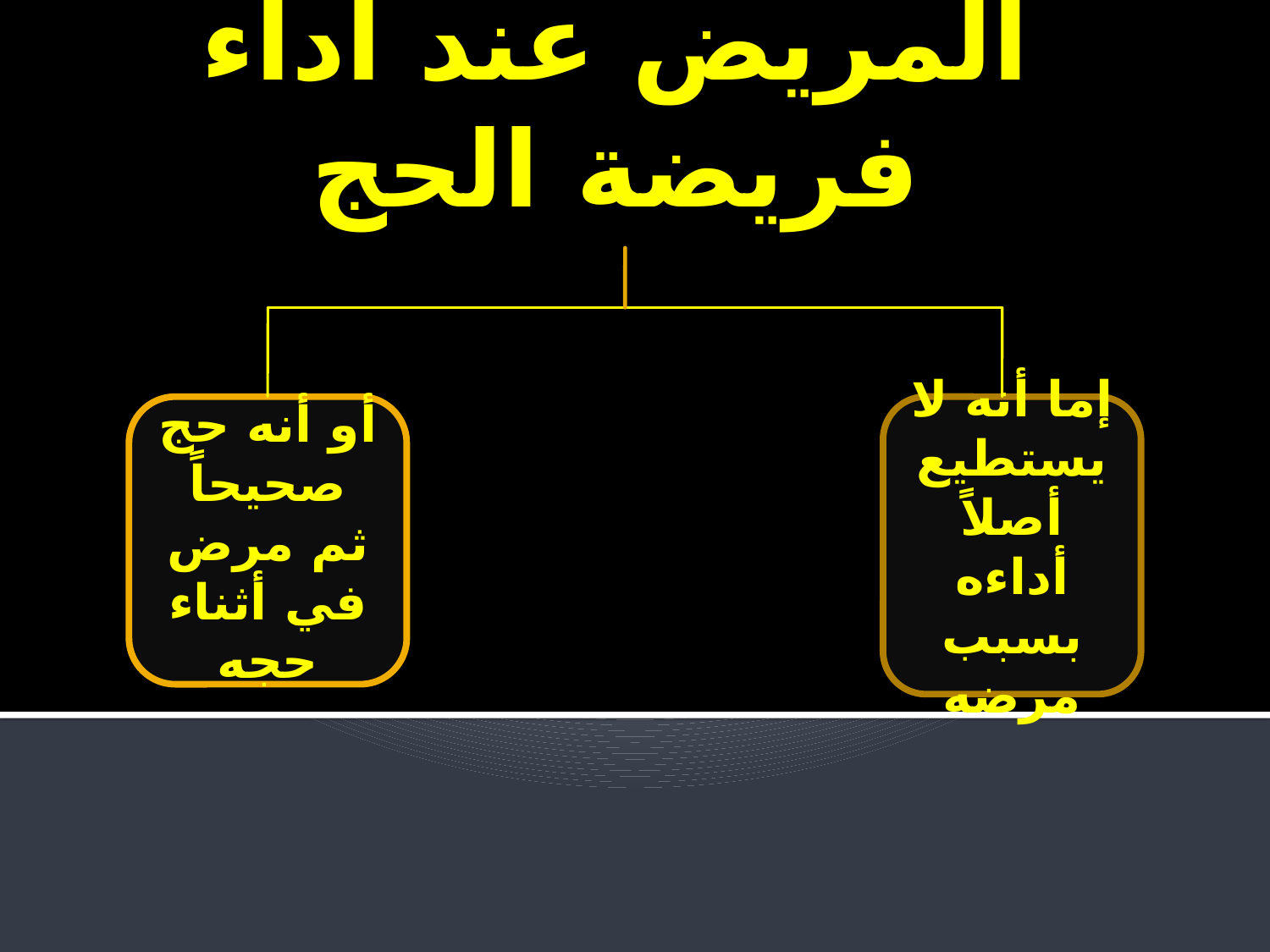

المريض عند أداء فريضة الحج
أو أنه حج صحيحاً ثم مرض في أثناء حجه
إما أنه لا يستطيع أصلاً أداءه بسبب مرضه